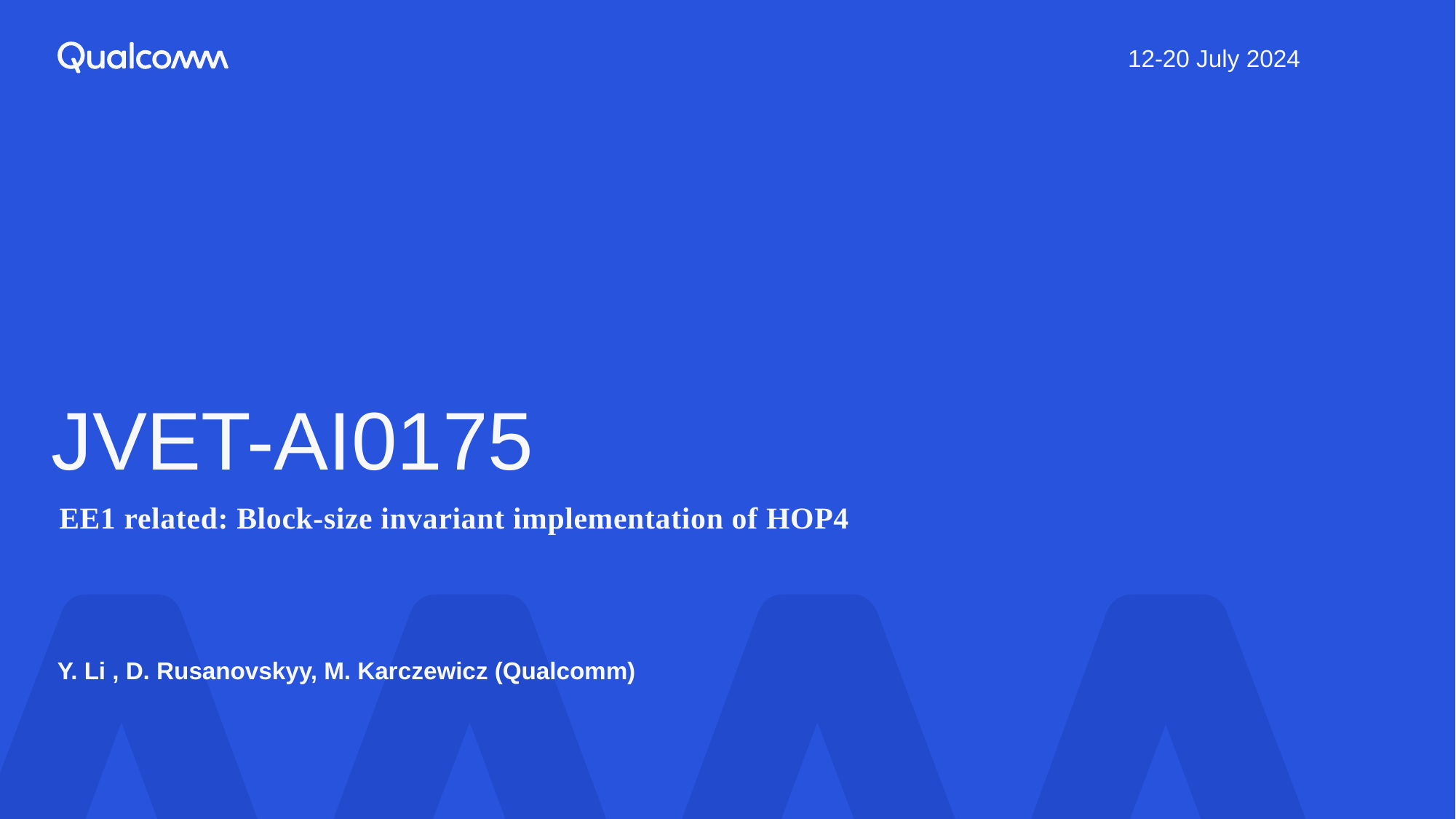

12-20 July 2024
# JVET-AI0175
EE1 related: Block-size invariant implementation of HOP4
Y. Li , D. Rusanovskyy, M. Karczewicz (Qualcomm)